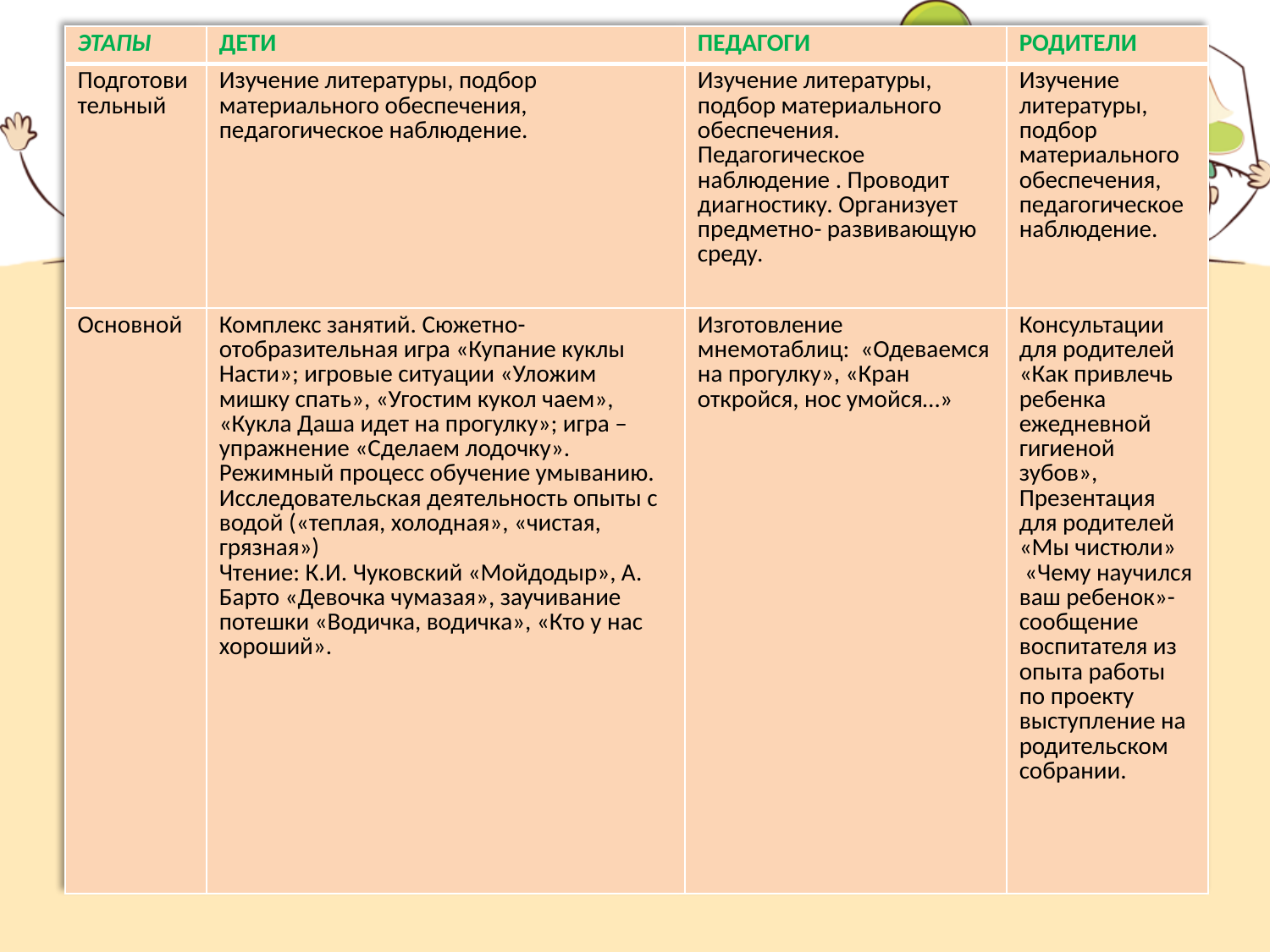

| ЭТАПЫ | ДЕТИ | ПЕДАГОГИ | РОДИТЕЛИ |
| --- | --- | --- | --- |
| Подготовительный | Изучение литературы, подбор материального обеспечения, педагогическое наблюдение. | Изучение литературы, подбор материального обеспечения. Педагогическое наблюдение . Проводит диагностику. Организует предметно- развивающую среду. | Изучение литературы, подбор материального обеспечения, педагогическое наблюдение. |
| Основной | Комплекс занятий. Сюжетно-отобразительная игра «Купание куклы Насти»; игровые ситуации «Уложим мишку спать», «Угостим кукол чаем», «Кукла Даша идет на прогулку»; игра –упражнение «Сделаем лодочку». Режимный процесс обучение умыванию. Исследовательская деятельность опыты с водой («теплая, холодная», «чистая, грязная») Чтение: К.И. Чуковский «Мойдодыр», А. Барто «Девочка чумазая», заучивание потешки «Водичка, водичка», «Кто у нас хороший». | Изготовление мнемотаблиц: «Одеваемся на прогулку», «Кран откройся, нос умойся…» | Консультации для родителей «Как привлечь ребенка ежедневной гигиеной зубов», Презентация для родителей «Мы чистюли» «Чему научился ваш ребенок»- сообщение воспитателя из опыта работы по проекту выступление на родительском собрании. |